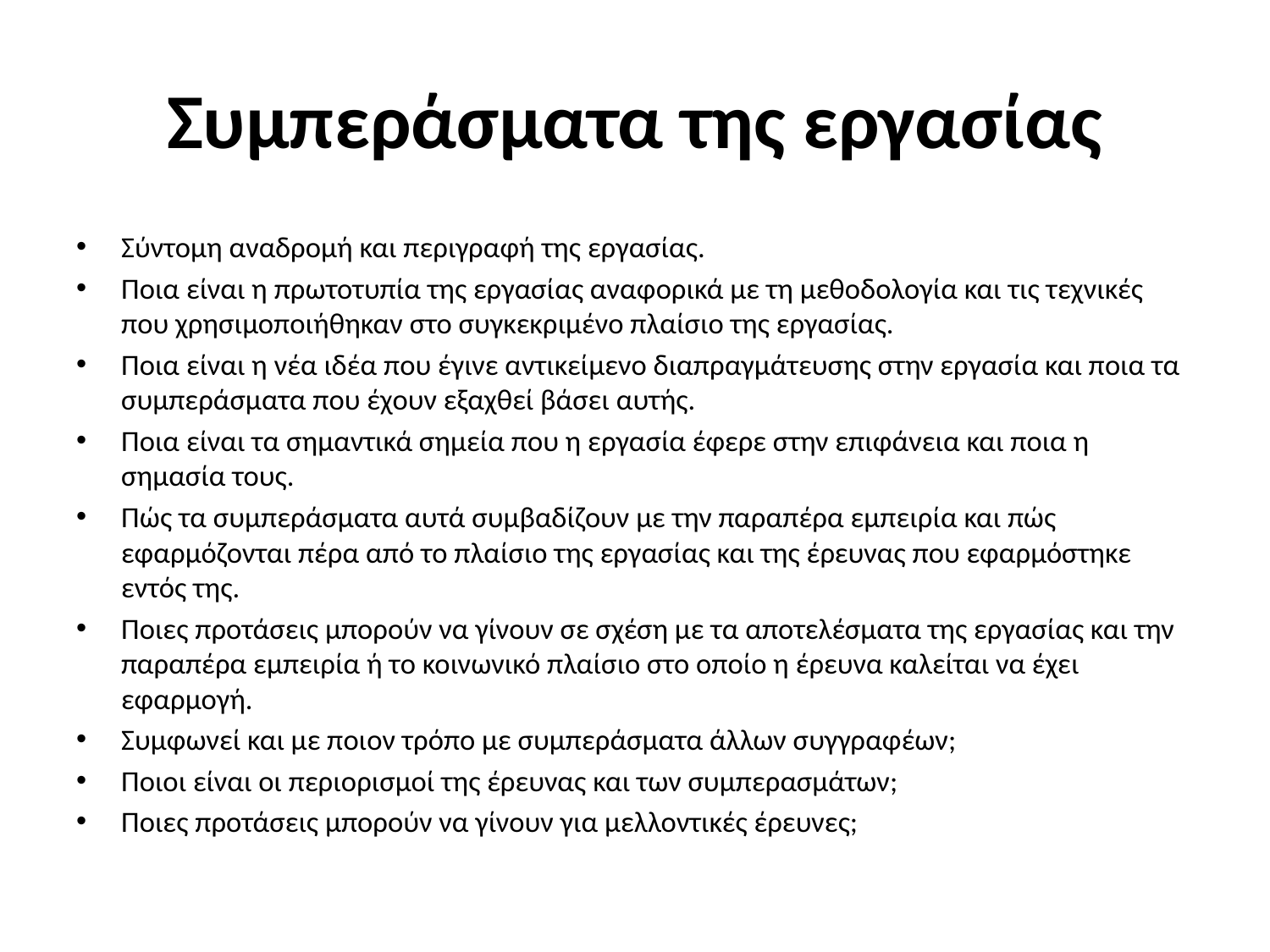

# Συμπεράσματα της εργασίας
Σύντομη αναδρομή και περιγραφή της εργασίας.
Ποια είναι η πρωτοτυπία της εργασίας αναφορικά με τη μεθοδολογία και τις τεχνικές που χρησιμοποιήθηκαν στο συγκεκριμένο πλαίσιο της εργασίας.
Ποια είναι η νέα ιδέα που έγινε αντικείμενο διαπραγμάτευσης στην εργασία και ποια τα συμπεράσματα που έχουν εξαχθεί βάσει αυτής.
Ποια είναι τα σημαντικά σημεία που η εργασία έφερε στην επιφάνεια και ποια η σημασία τους.
Πώς τα συμπεράσματα αυτά συμβαδίζουν με την παραπέρα εμπειρία και πώς εφαρμόζονται πέρα από το πλαίσιο της εργασίας και της έρευνας που εφαρμόστηκε εντός της.
Ποιες προτάσεις μπορούν να γίνουν σε σχέση με τα αποτελέσματα της εργασίας και την παραπέρα εμπειρία ή το κοινωνικό πλαίσιο στο οποίο η έρευνα καλείται να έχει εφαρμογή.
Συμφωνεί και με ποιον τρόπο με συμπεράσματα άλλων συγγραφέων;
Ποιοι είναι οι περιορισμοί της έρευνας και των συμπερασμάτων;
Ποιες προτάσεις μπορούν να γίνουν για μελλοντικές έρευνες;